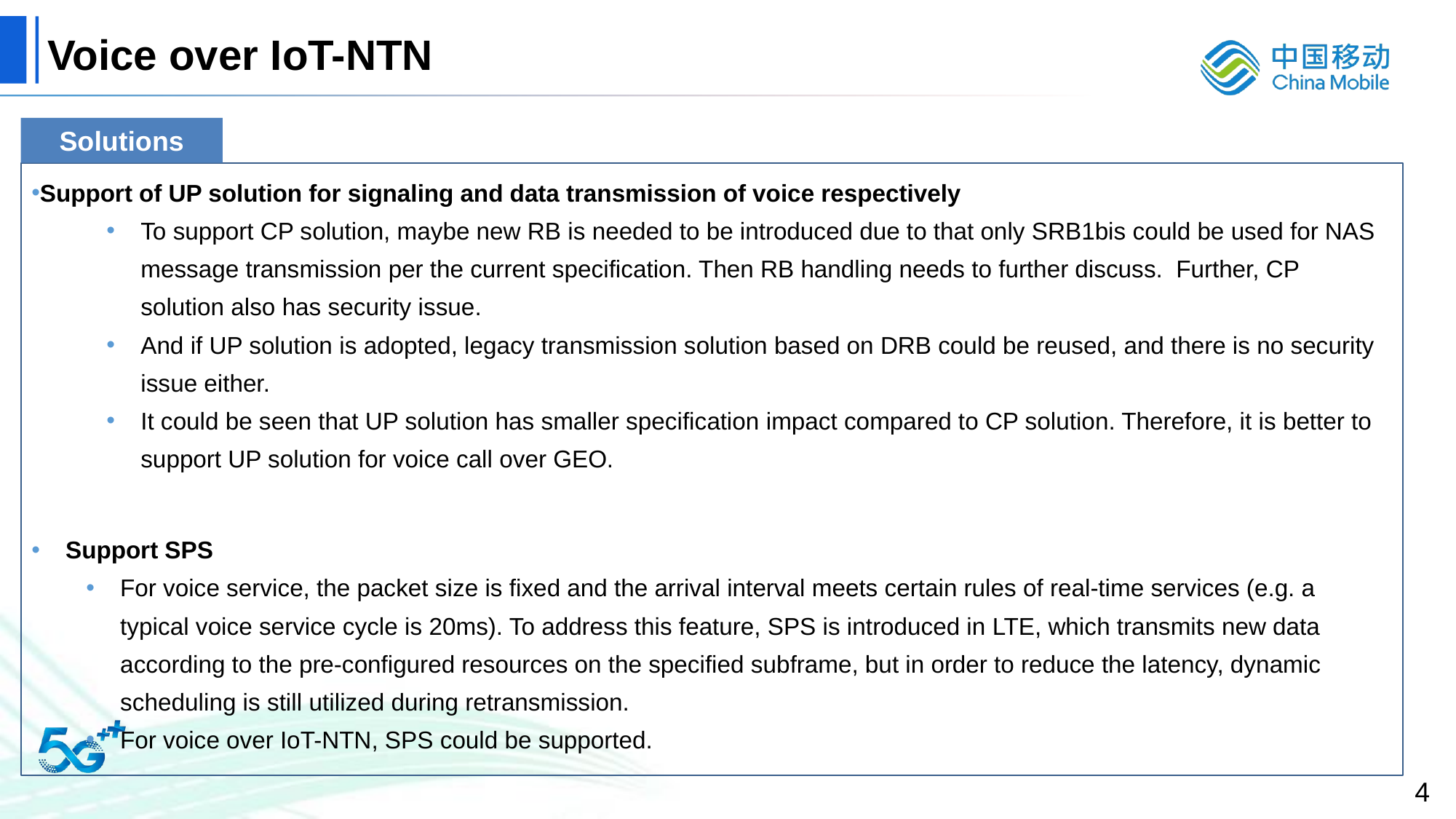

# Voice over IoT-NTN
Solutions

Support of UP solution for signaling and data transmission of voice respectively
To support CP solution, maybe new RB is needed to be introduced due to that only SRB1bis could be used for NAS message transmission per the current specification. Then RB handling needs to further discuss.  Further, CP solution also has security issue.
And if UP solution is adopted, legacy transmission solution based on DRB could be reused, and there is no security issue either.
It could be seen that UP solution has smaller specification impact compared to CP solution. Therefore, it is better to support UP solution for voice call over GEO.
Support SPS
For voice service, the packet size is fixed and the arrival interval meets certain rules of real-time services (e.g. a typical voice service cycle is 20ms). To address this feature, SPS is introduced in LTE, which transmits new data according to the pre-configured resources on the specified subframe, but in order to reduce the latency, dynamic scheduling is still utilized during retransmission.
For voice over IoT-NTN, SPS could be supported.